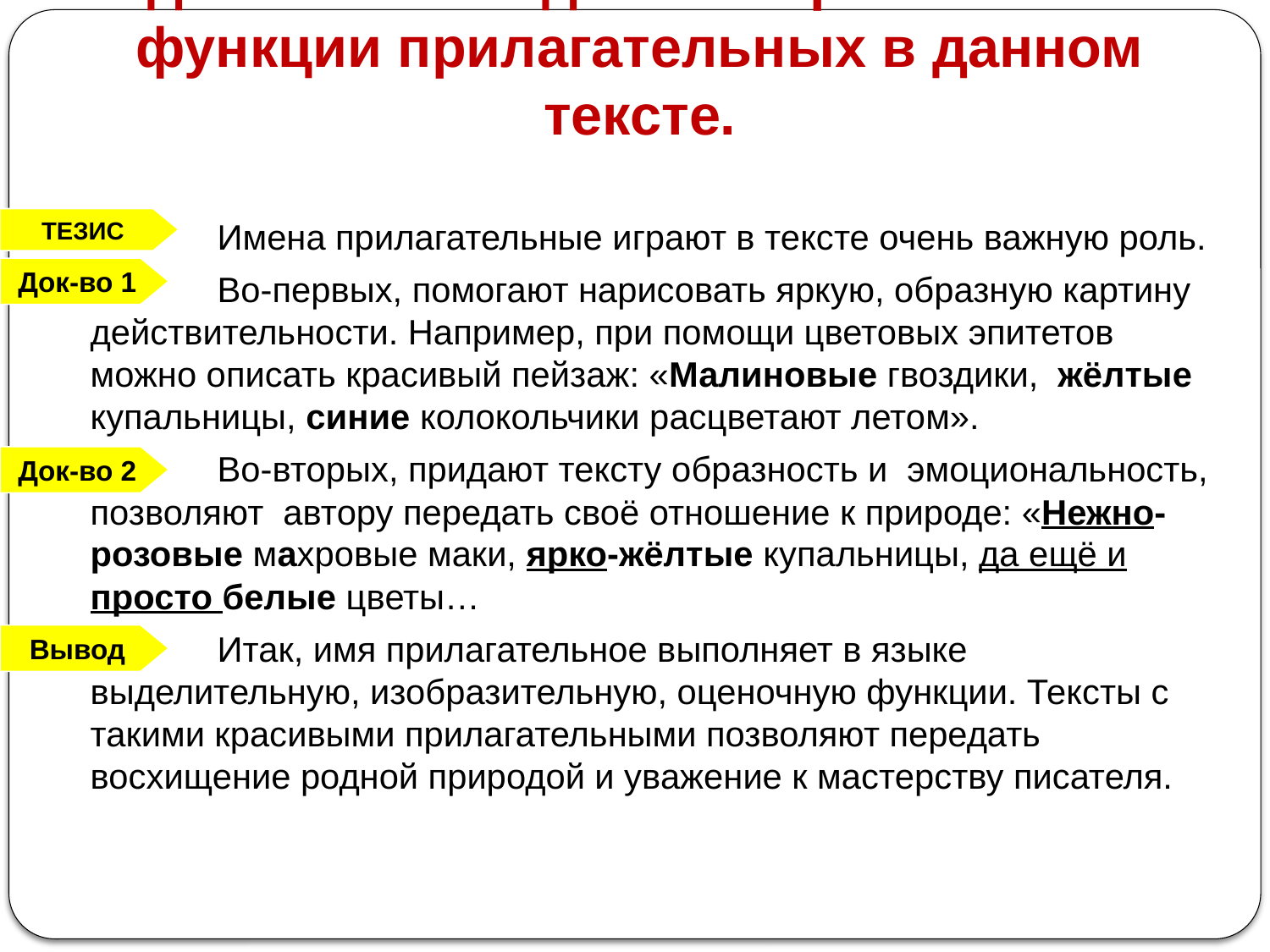

# Сделайте вывод об изобразительной функции прилагательных в данном тексте.
		Имена прилагательные играют в тексте очень важную роль.
		Во-первых, помогают нарисовать яркую, образную картину действительности. Например, при помощи цветовых эпитетов можно описать красивый пейзаж: «Малиновые гвоздики,  жёлтые купальницы, синие колокольчики расцветают летом».
 		Во-вторых, придают тексту образность и  эмоциональность, позволяют  автору передать своё отношение к природе: «Нежно-розовые махровые маки, ярко-жёлтые купальницы, да ещё и просто белые цветы…
		Итак, имя прилагательное выполняет в языке выделительную, изобразительную, оценочную функции. Тексты с такими красивыми прилагательными позволяют передать восхищение родной природой и уважение к мастерству писателя.
ТЕЗИС
Док-во 1
Док-во 2
Вывод